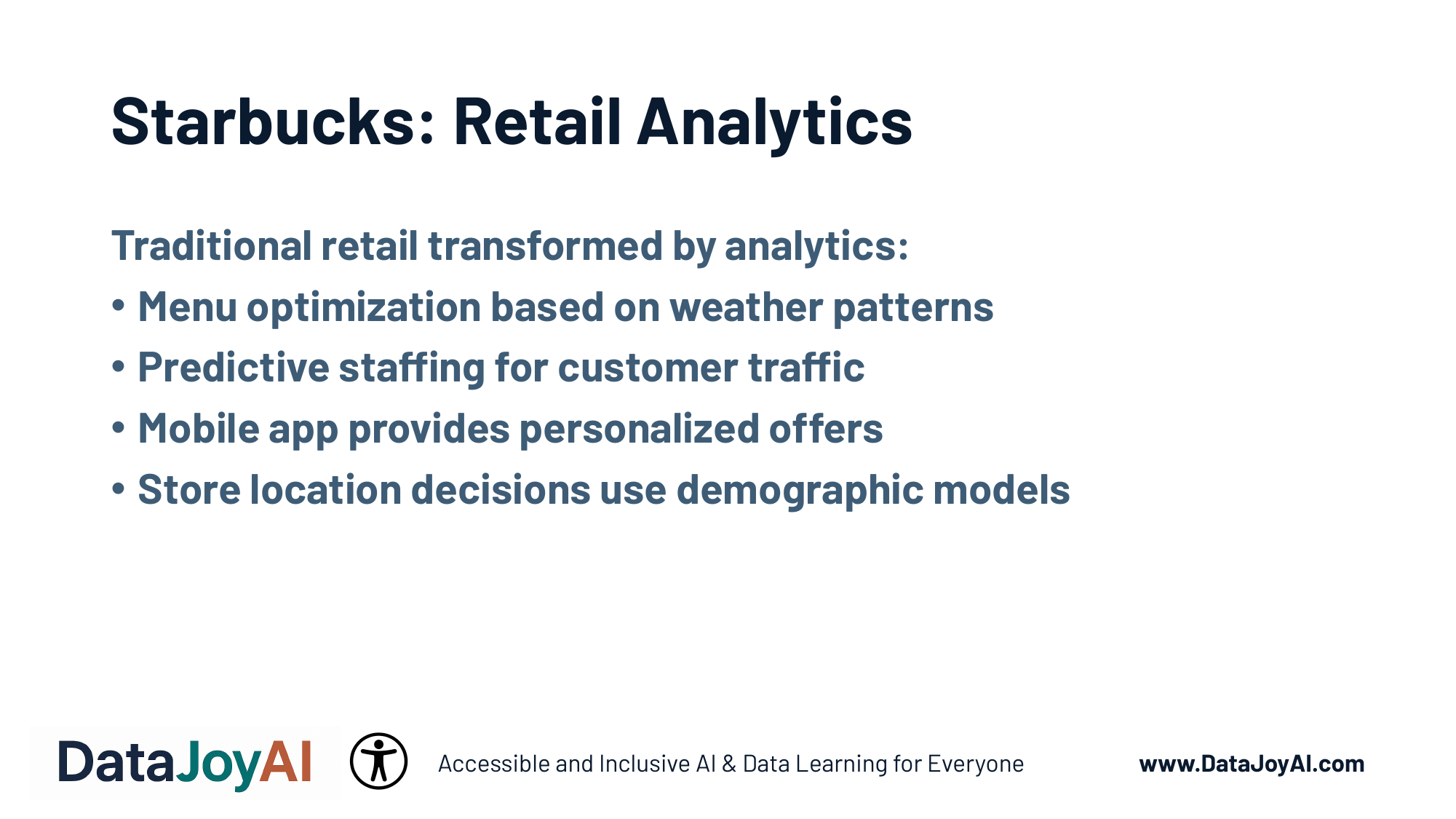

# Starbucks: Retail Analytics
Traditional retail transformed by analytics:
Menu optimization based on weather patterns
Predictive staffing for customer traffic
Mobile app provides personalized offers
Store location decisions use demographic models